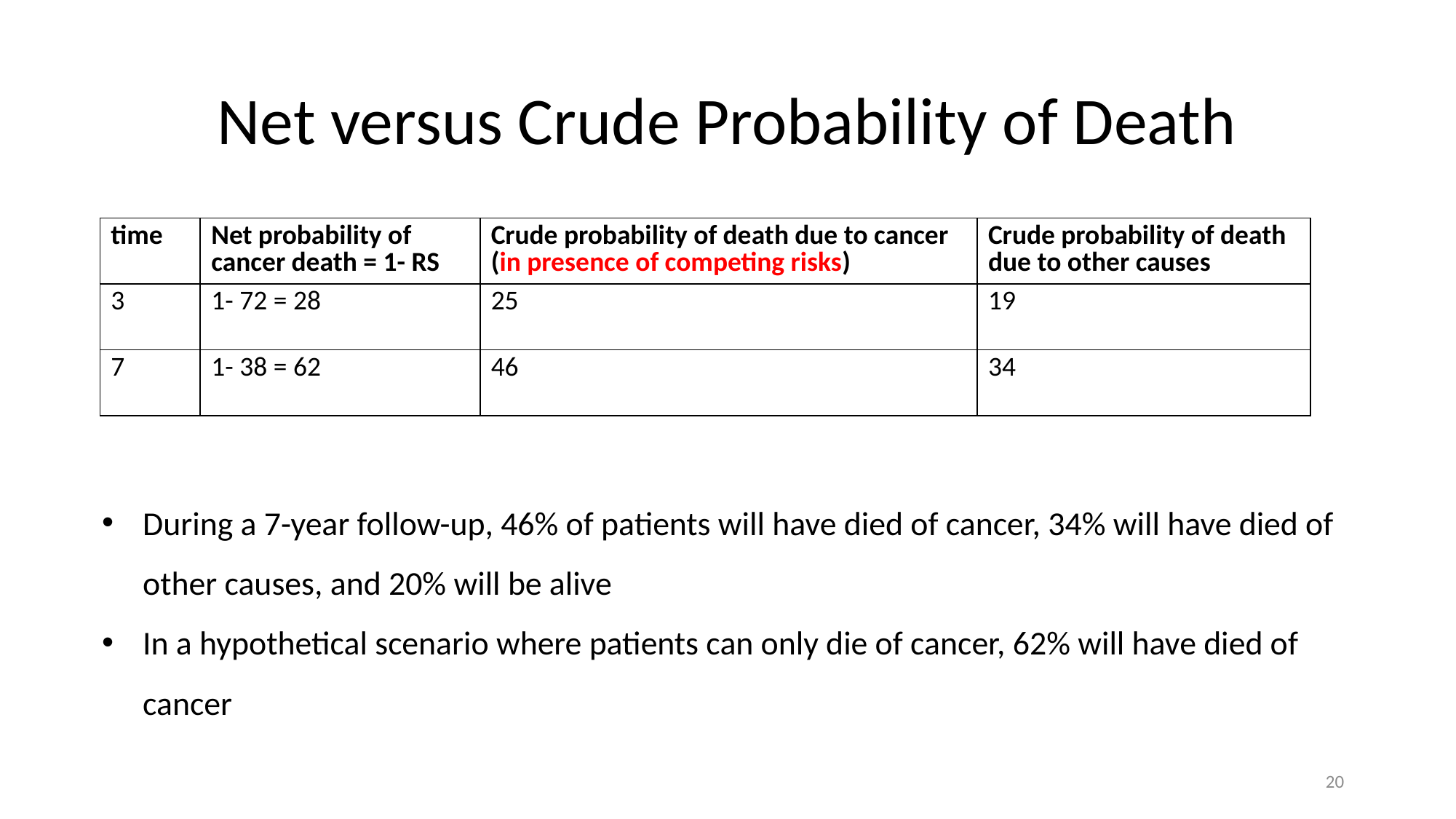

# Net versus Crude Probability of Death
| time | Net probability of cancer death = 1- RS | Crude probability of death due to cancer (in presence of competing risks) | Crude probability of death due to other causes |
| --- | --- | --- | --- |
| 3 | 1- 72 = 28 | 25 | 19 |
| 7 | 1- 38 = 62 | 46 | 34 |
During a 7-year follow-up, 46% of patients will have died of cancer, 34% will have died of other causes, and 20% will be alive
In a hypothetical scenario where patients can only die of cancer, 62% will have died of cancer
20